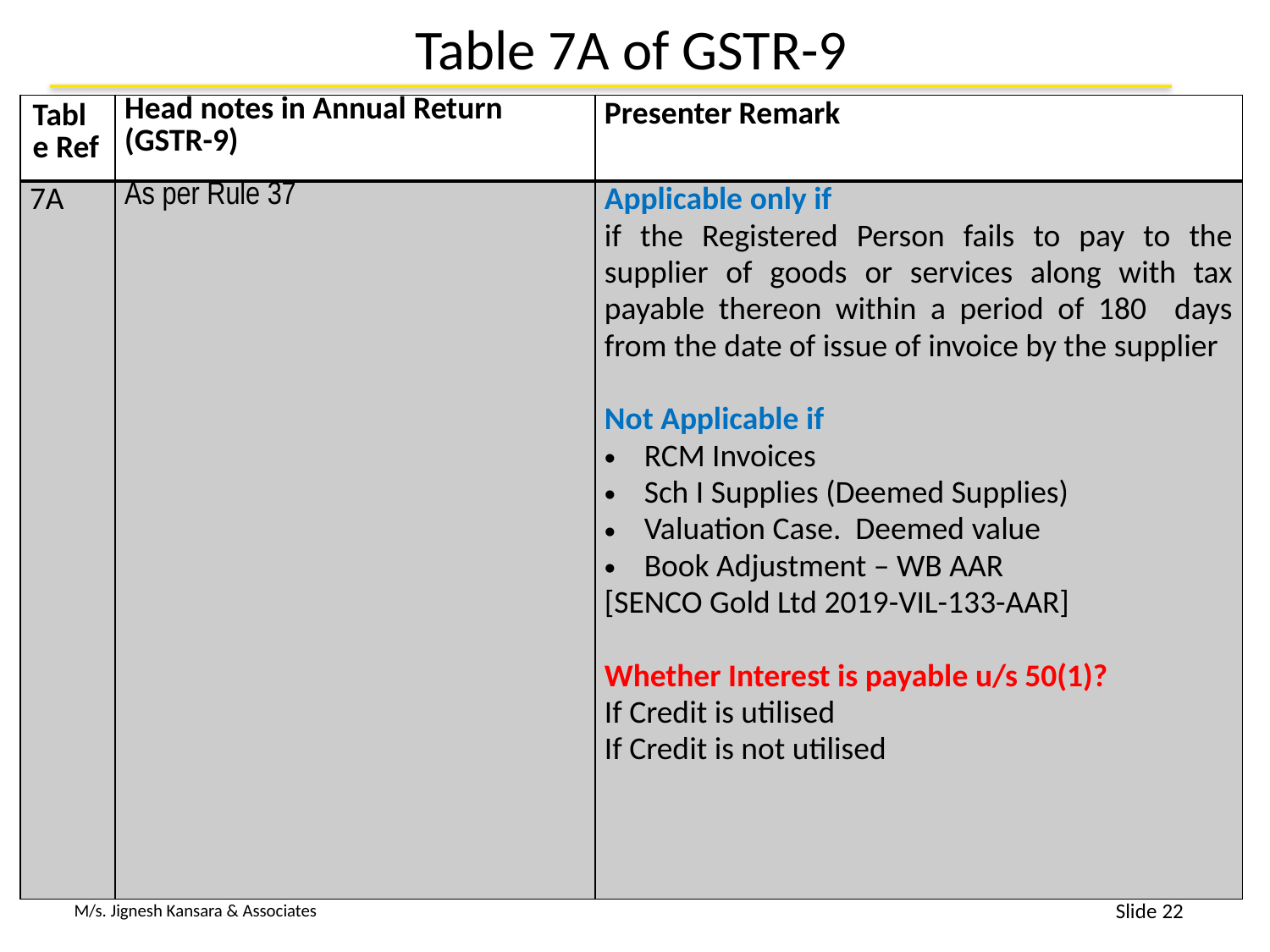

# Table 7A of GSTR-9
| Table Ref | Head notes in Annual Return (GSTR-9) | Presenter Remark |
| --- | --- | --- |
| 7A | As per Rule 37 | Applicable only if if the Registered Person fails to pay to the supplier of goods or services along with tax payable thereon within a period of 180 days from the date of issue of invoice by the supplier   Not Applicable if RCM Invoices Sch I Supplies (Deemed Supplies) Valuation Case. Deemed value Book Adjustment – WB AAR [SENCO Gold Ltd 2019-VIL-133-AAR]   Whether Interest is payable u/s 50(1)? If Credit is utilised If Credit is not utilised |

22